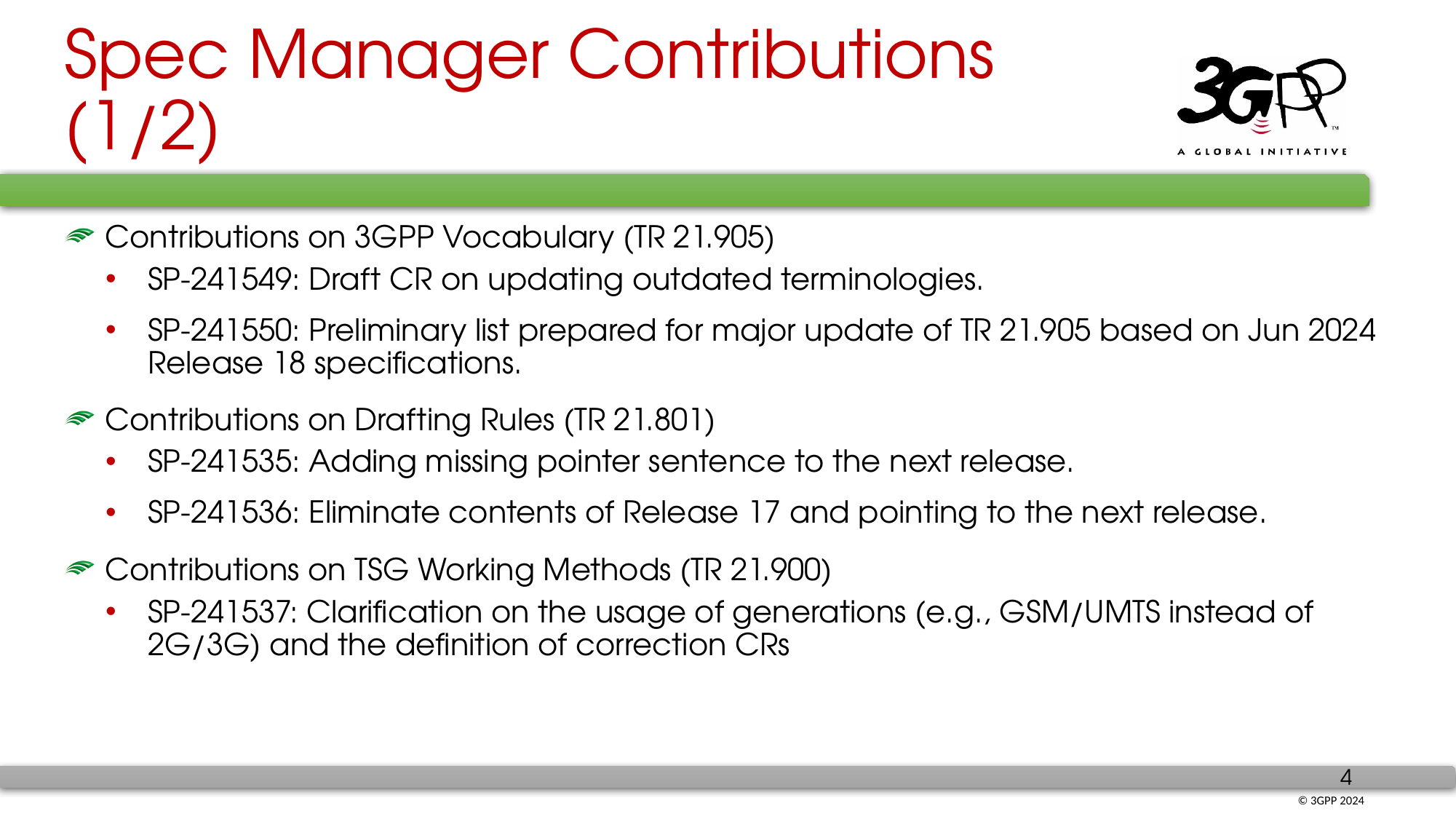

# Spec Manager Contributions (1/2)
Contributions on 3GPP Vocabulary (TR 21.905)
SP-241549: Draft CR on updating outdated terminologies.
SP-241550: Preliminary list prepared for major update of TR 21.905 based on Jun 2024 Release 18 specifications.
Contributions on Drafting Rules (TR 21.801)
SP-241535: Adding missing pointer sentence to the next release.
SP-241536: Eliminate contents of Release 17 and pointing to the next release.
Contributions on TSG Working Methods (TR 21.900)
SP-241537: Clarification on the usage of generations (e.g., GSM/UMTS instead of 2G/3G) and the definition of correction CRs